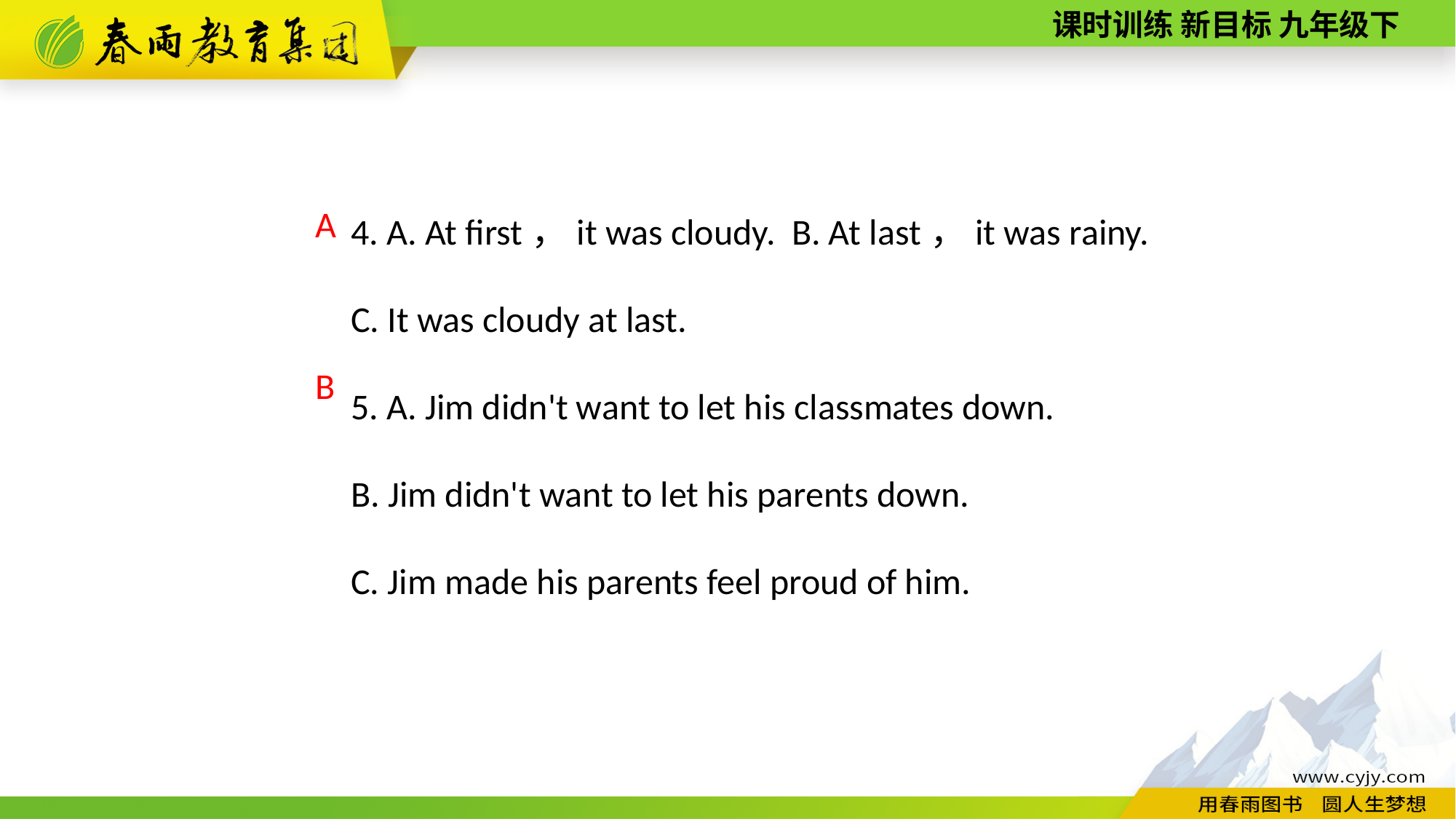

4. A. At first，it was cloudy.  B. At last，it was rainy.
C. It was cloudy at last.
5. A. Jim didn't want to let his classmates down.
B. Jim didn't want to let his parents down.
C. Jim made his parents feel proud of him.
A
B